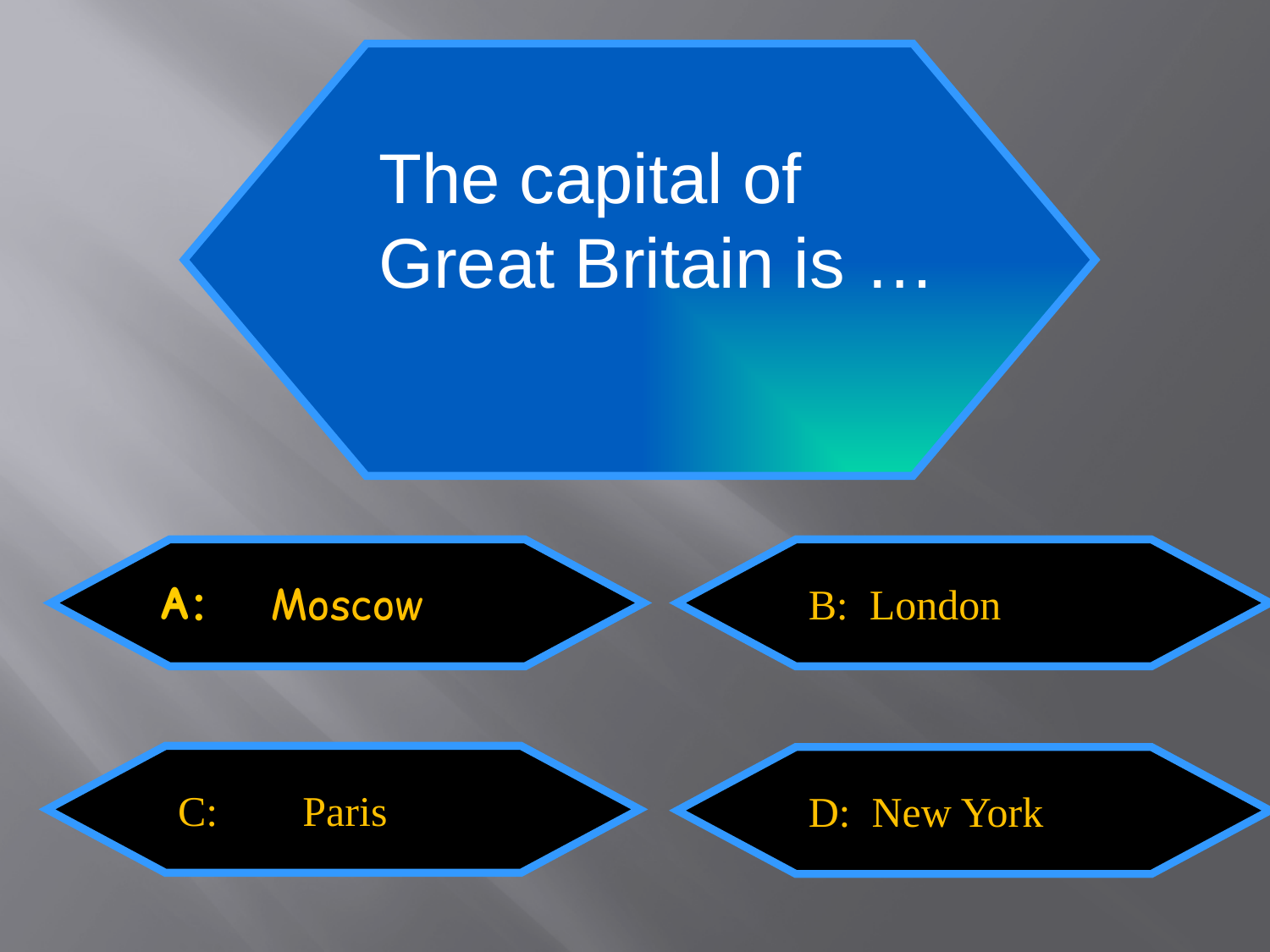

The capital of
Great Britain is …

Moscow
B:  London
A:
C:        Paris
D:  New York